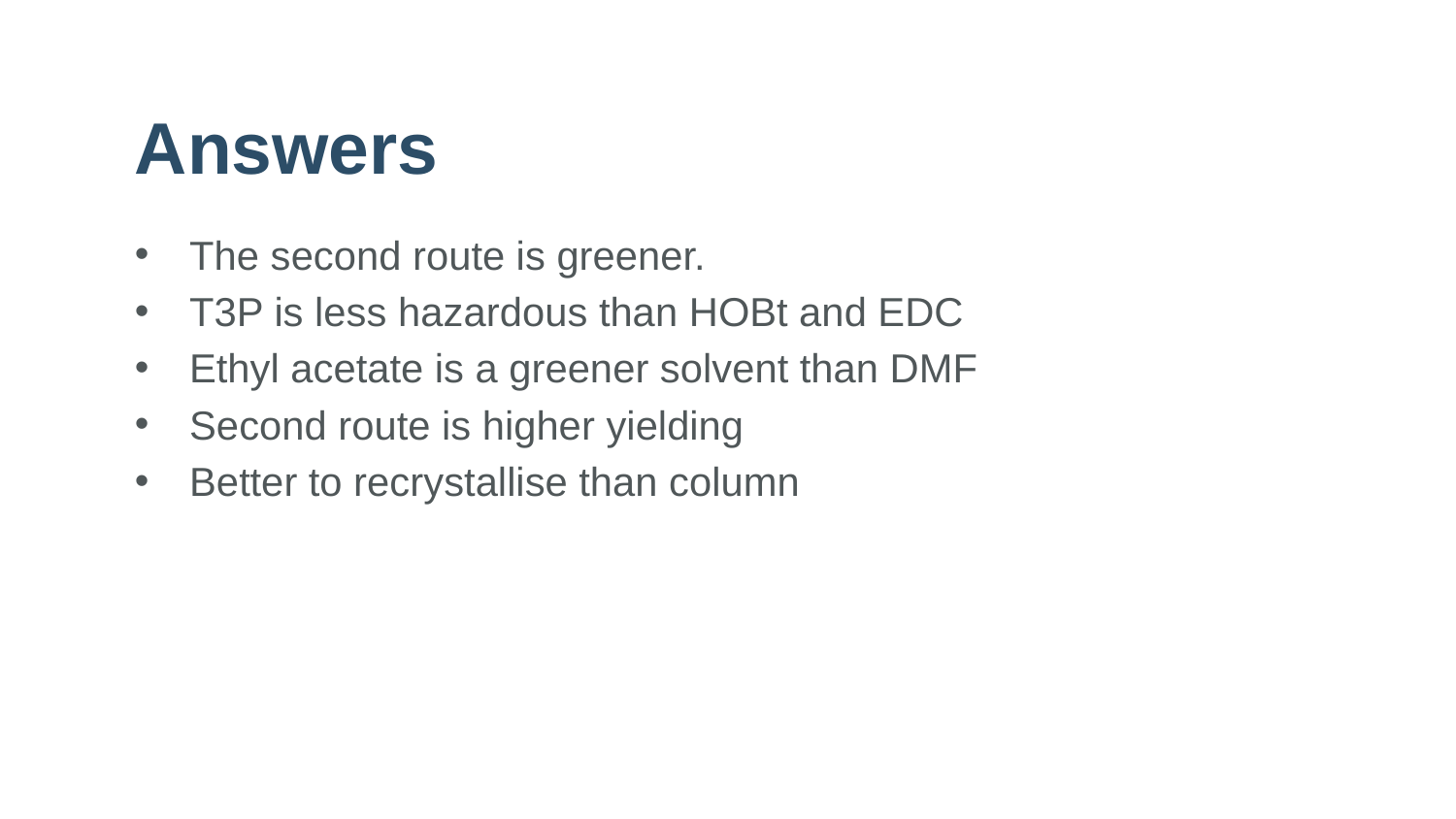

# Answers
The second route is greener.
T3P is less hazardous than HOBt and EDC
Ethyl acetate is a greener solvent than DMF
Second route is higher yielding
Better to recrystallise than column